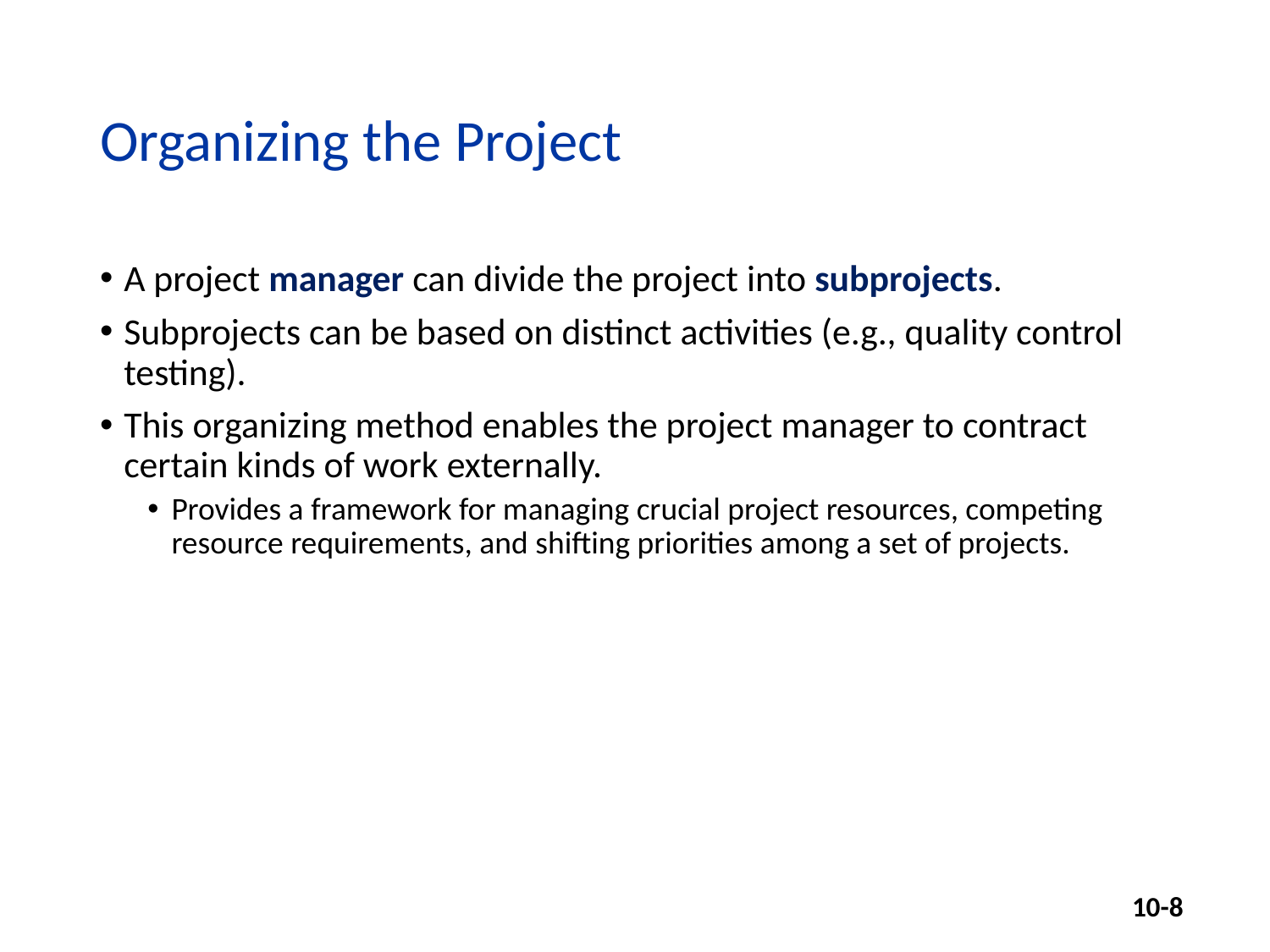

# Organizing the Project
A project manager can divide the project into subprojects.
Subprojects can be based on distinct activities (e.g., quality control testing).
This organizing method enables the project manager to contract certain kinds of work externally.
Provides a framework for managing crucial project resources, competing resource requirements, and shifting priorities among a set of projects.